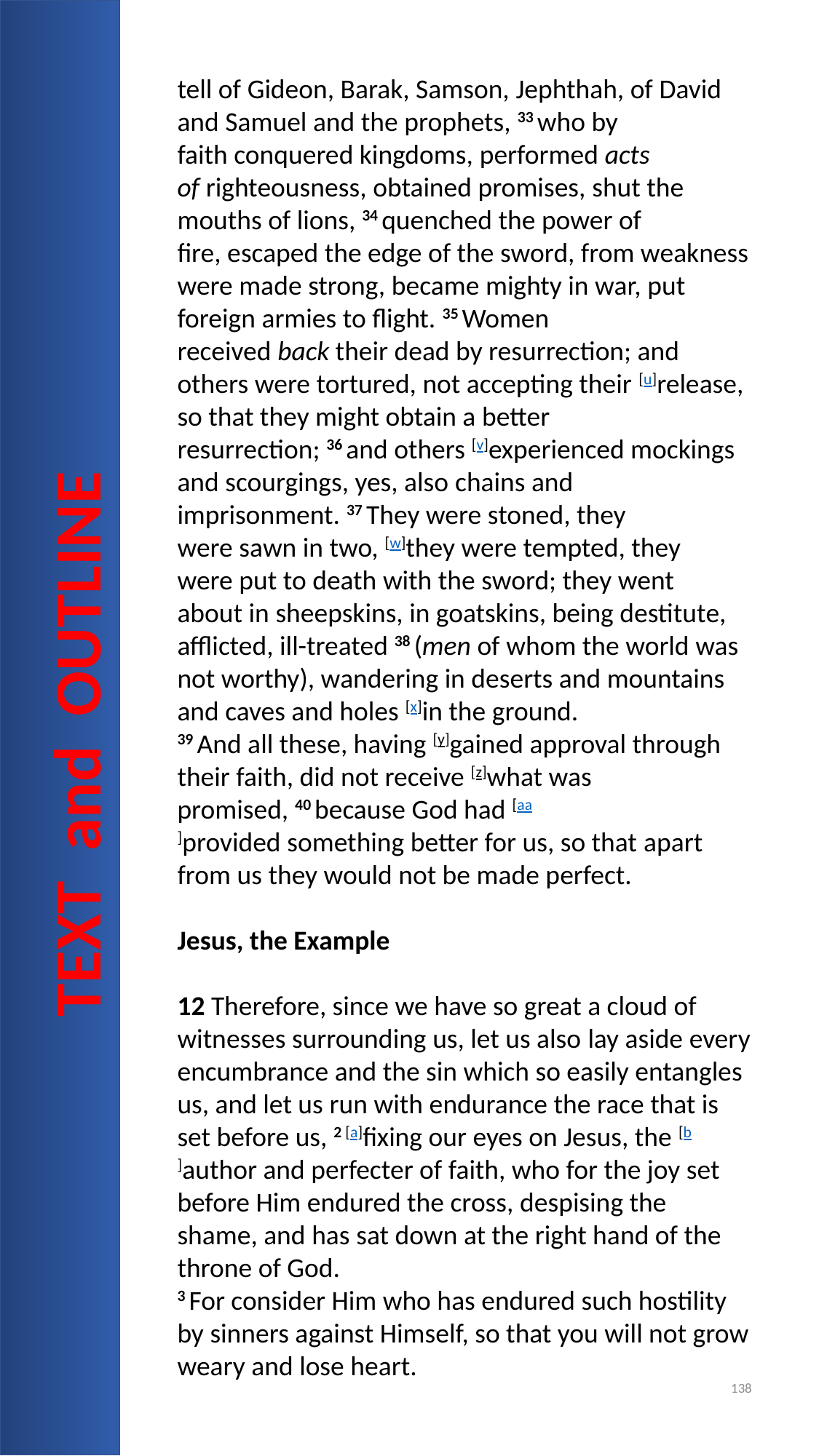

tell of Gideon, Barak, Samson, Jephthah, of David and Samuel and the prophets, 33 who by faith conquered kingdoms, performed acts of righteousness, obtained promises, shut the mouths of lions, 34 quenched the power of fire, escaped the edge of the sword, from weakness were made strong, became mighty in war, put foreign armies to flight. 35 Women received back their dead by resurrection; and others were tortured, not accepting their [u]release, so that they might obtain a better resurrection; 36 and others [v]experienced mockings and scourgings, yes, also chains and imprisonment. 37 They were stoned, they were sawn in two, [w]they were tempted, they were put to death with the sword; they went about in sheepskins, in goatskins, being destitute, afflicted, ill-treated 38 (men of whom the world was not worthy), wandering in deserts and mountains and caves and holes [x]in the ground.
39 And all these, having [y]gained approval through their faith, did not receive [z]what was promised, 40 because God had [aa]provided something better for us, so that apart from us they would not be made perfect.

Jesus, the Example

12 Therefore, since we have so great a cloud of witnesses surrounding us, let us also lay aside every encumbrance and the sin which so easily entangles us, and let us run with endurance the race that is set before us, 2 [a]fixing our eyes on Jesus, the [b]author and perfecter of faith, who for the joy set before Him endured the cross, despising the shame, and has sat down at the right hand of the throne of God.
3 For consider Him who has endured such hostility by sinners against Himself, so that you will not grow weary and lose heart.
TEXT  and  OUTLINE
138